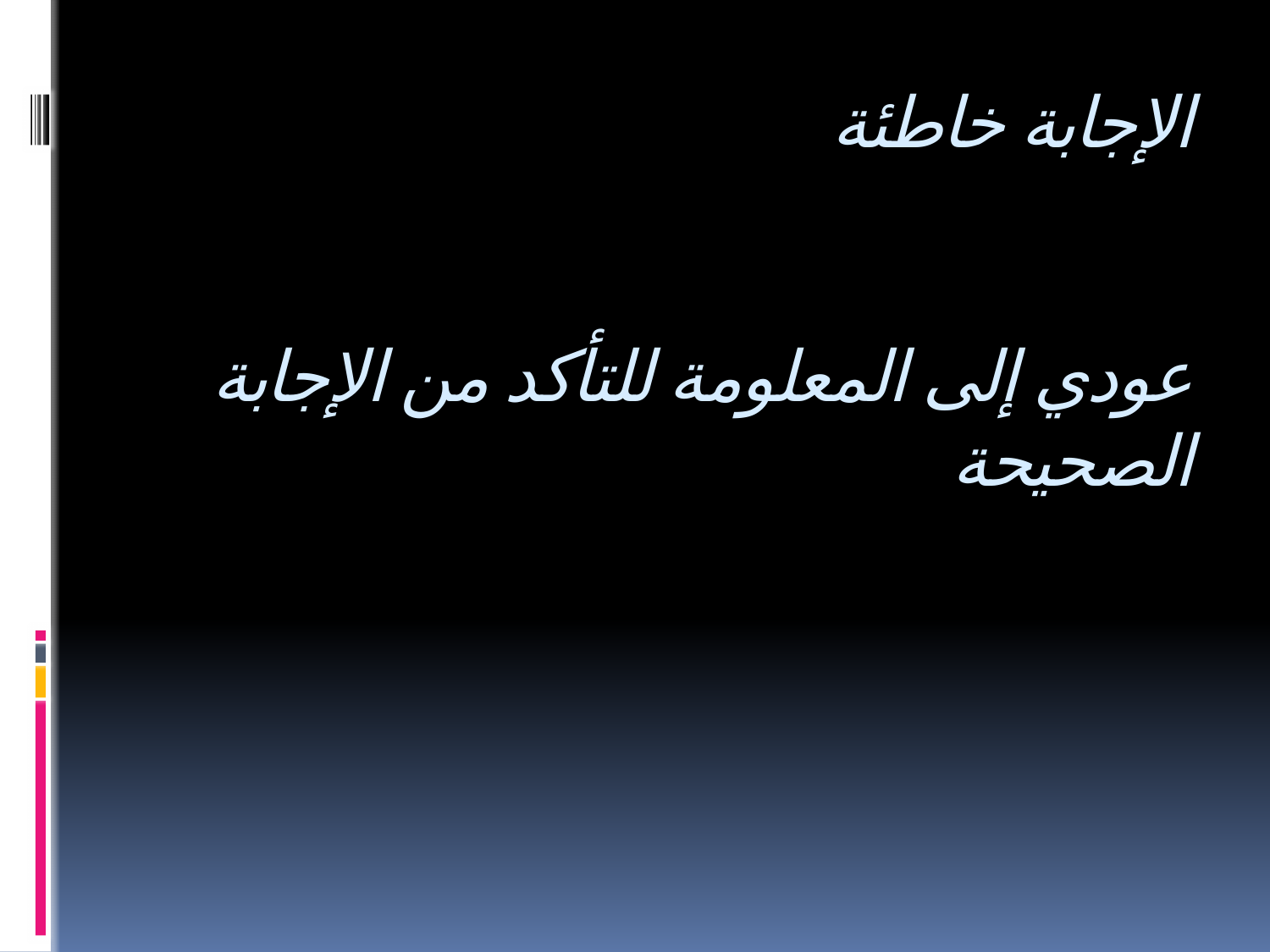

# الإجابة خاطئة عودي إلى المعلومة للتأكد من الإجابة الصحيحة